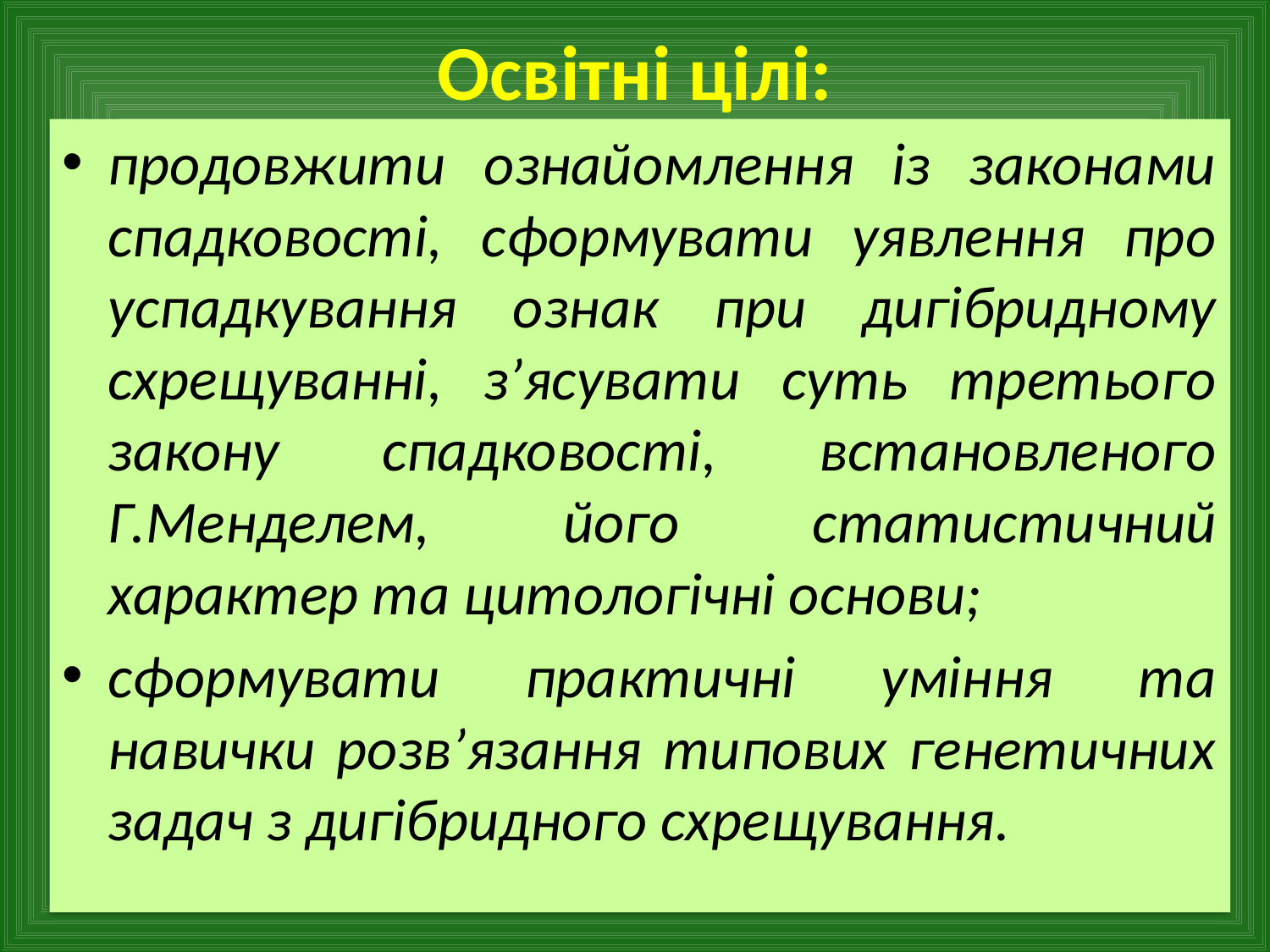

# Освітні цілі:
продовжити ознайомлення із законами спадковості, сформувати уявлення про успадкування ознак при дигібридному схрещуванні, з’ясувати суть третього закону спадковості, встановленого Г.Менделем, його статистичний характер та цитологічні основи;
сформувати практичні уміння та навички розв’язання типових генетичних задач з дигібридного схрещування.